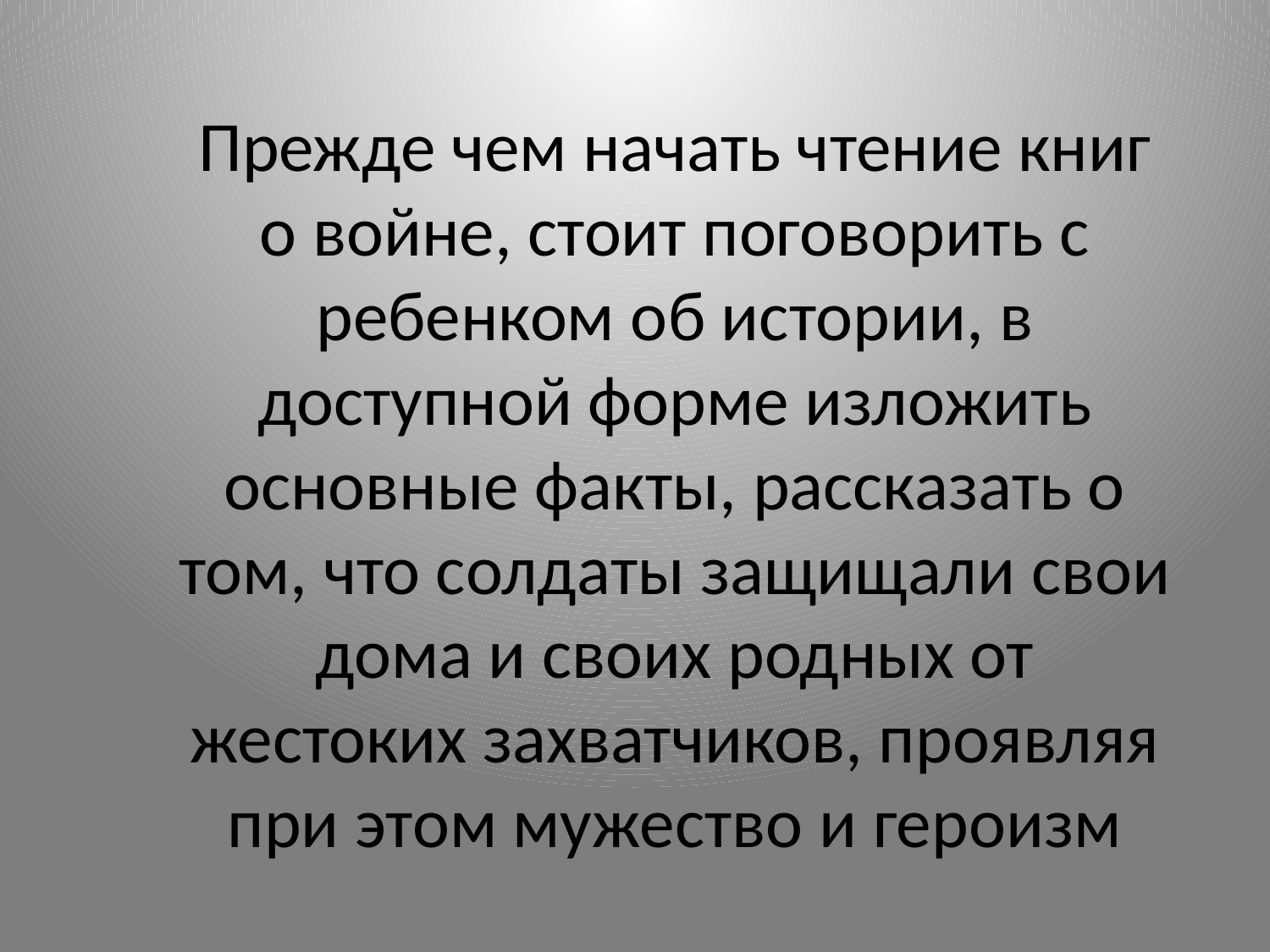

Прежде чем начать чтение книг о войне, стоит поговорить с ребенком об истории, в доступной форме изложить основные факты, рассказать о том, что солдаты защищали свои дома и своих родных от жестоких захватчиков, проявляя при этом мужество и героизм